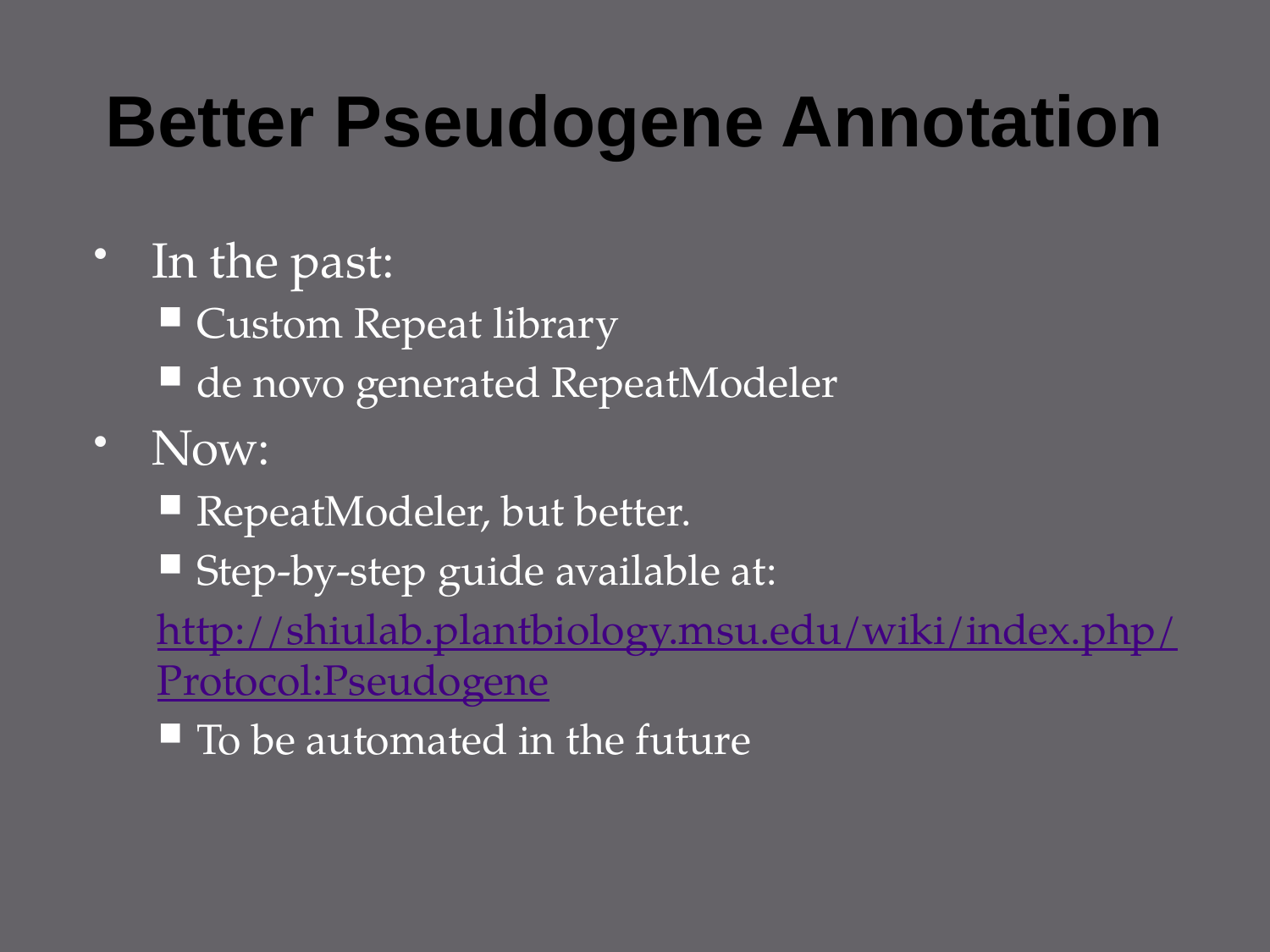

# Better Pseudogene Annotation
In the past:
Custom Repeat library
de novo generated RepeatModeler
Now:
RepeatModeler, but better.
Step-by-step guide available at:
http://shiulab.plantbiology.msu.edu/wiki/index.php/Protocol:Pseudogene
To be automated in the future